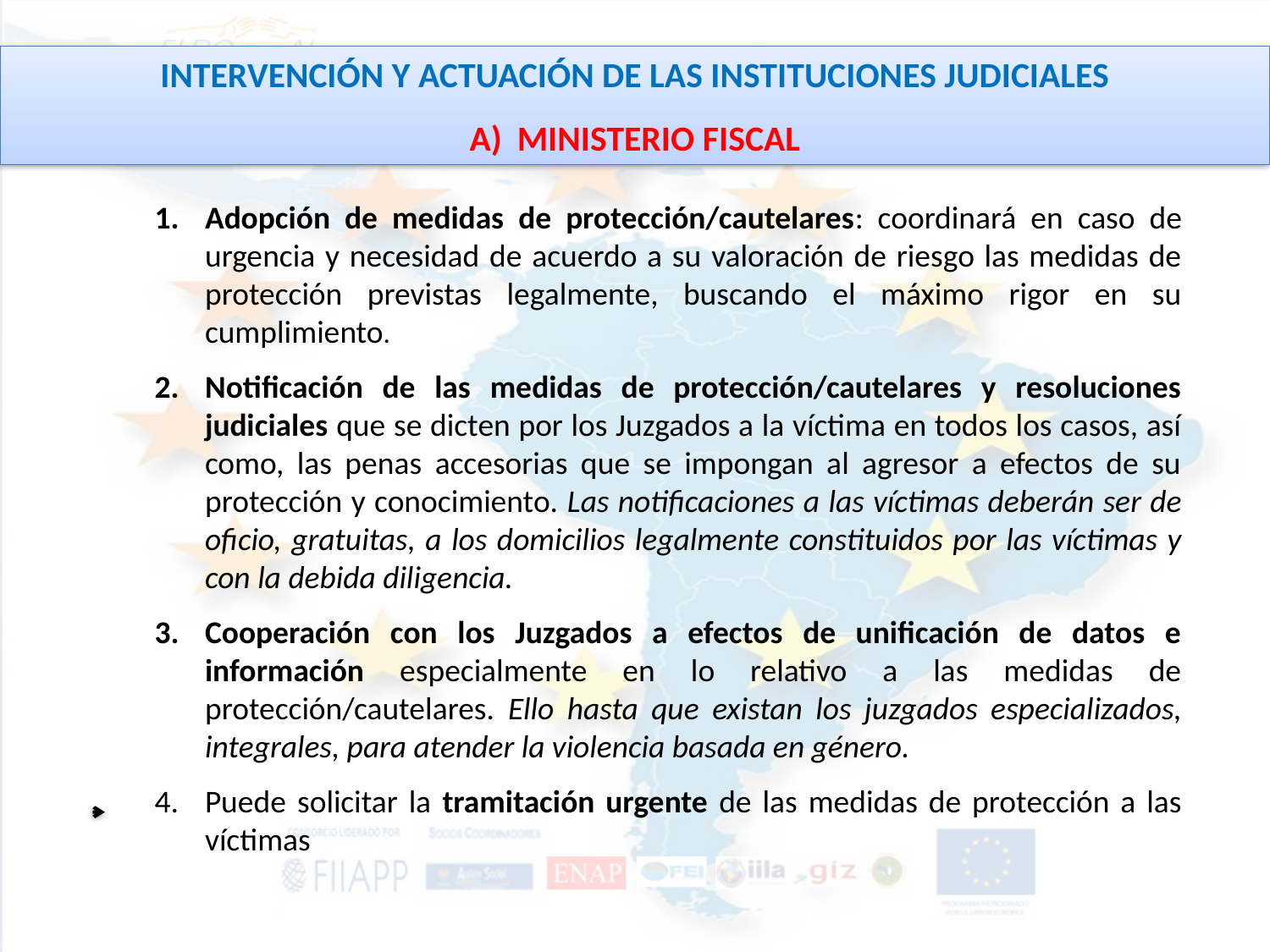

INTERVENCIÓN Y ACTUACIÓN DE LAS INSTITUCIONES JUDICIALES
MINISTERIO FISCAL

Adopción de medidas de protección/cautelares: coordinará en caso de urgencia y necesidad de acuerdo a su valoración de riesgo las medidas de protección previstas legalmente, buscando el máximo rigor en su cumplimiento.

Notificación de las medidas de protección/cautelares y resoluciones judiciales que se dicten por los Juzgados a la víctima en todos los casos, así como, las penas accesorias que se impongan al agresor a efectos de su protección y conocimiento. Las notificaciones a las víctimas deberán ser de oficio, gratuitas, a los domicilios legalmente constituidos por las víctimas y con la debida diligencia.

Cooperación con los Juzgados a efectos de unificación de datos e información especialmente en lo relativo a las medidas de protección/cautelares. Ello hasta que existan los juzgados especializados, integrales, para atender la violencia basada en género.

Puede solicitar la tramitación urgente de las medidas de protección a las víctimas